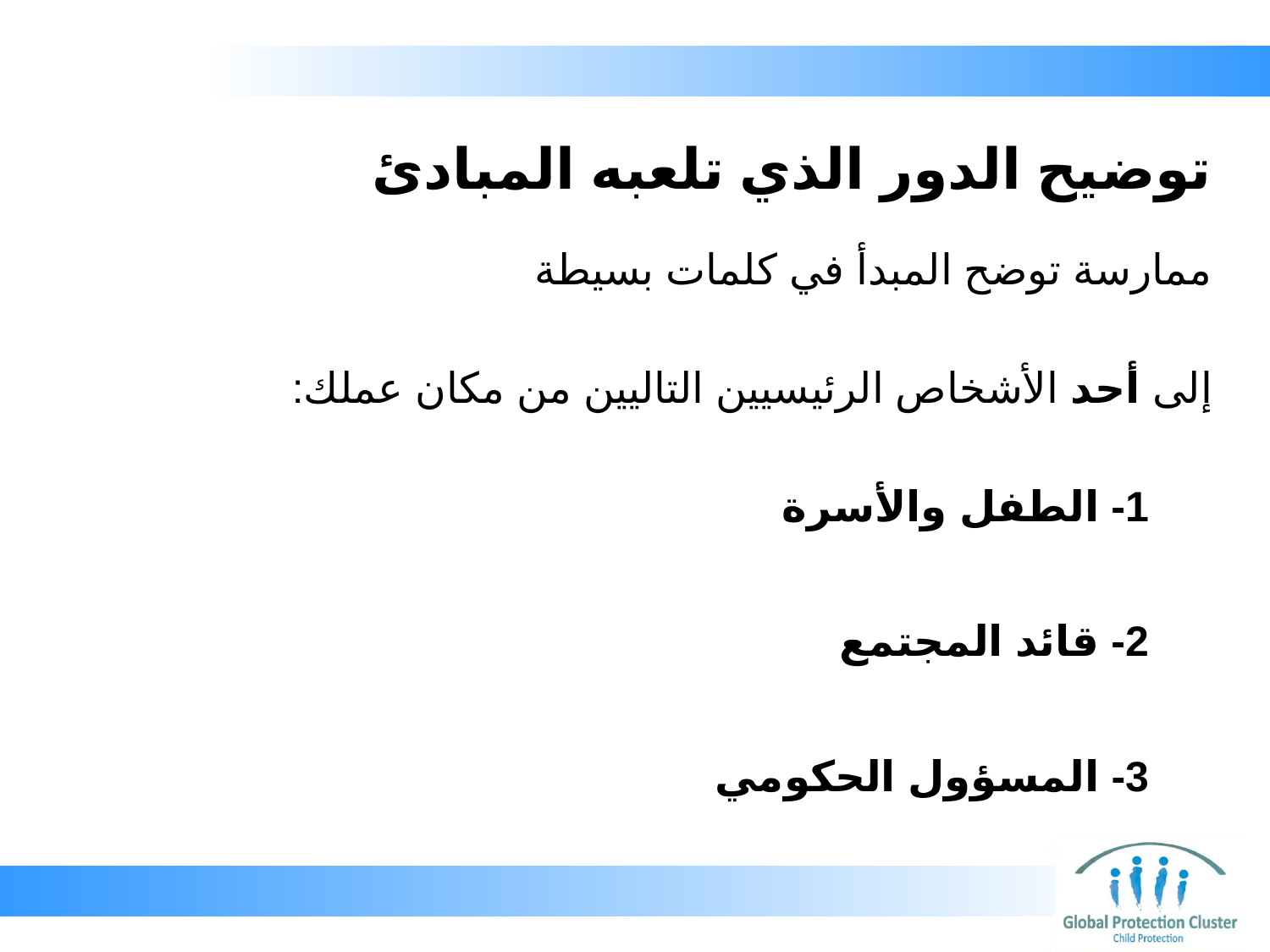

# توضيح الدور الذي تلعبه المبادئ
ممارسة توضح المبدأ في كلمات بسيطة

إلى أحد الأشخاص الرئيسيين التاليين من مكان عملك:

1- الطفل والأسرة

2- قائد المجتمع

3- المسؤول الحكومي